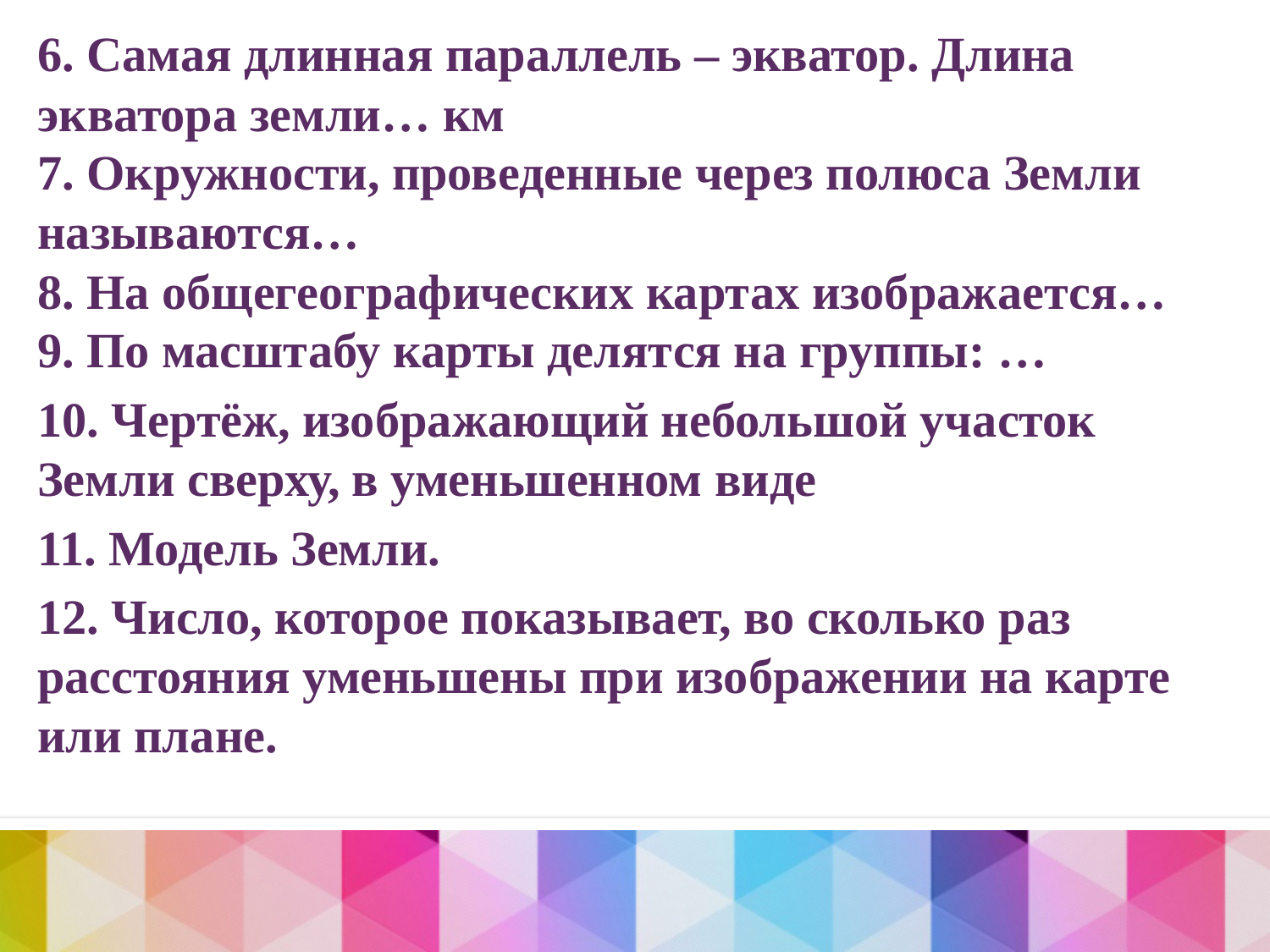

6. Самая длинная параллель – экватор. Длина экватора земли… км  
7. Окружности, проведенные через полюса Земли называются…
8. На общегеографических картах изображается…  
9. По масштабу карты делятся на группы: …
10. Чертёж, изображающий небольшой участок Земли сверху, в уменьшенном виде
11. Модель Земли.
12. Число, которое показывает, во сколько раз расстояния уменьшены при изображении на карте или плане.